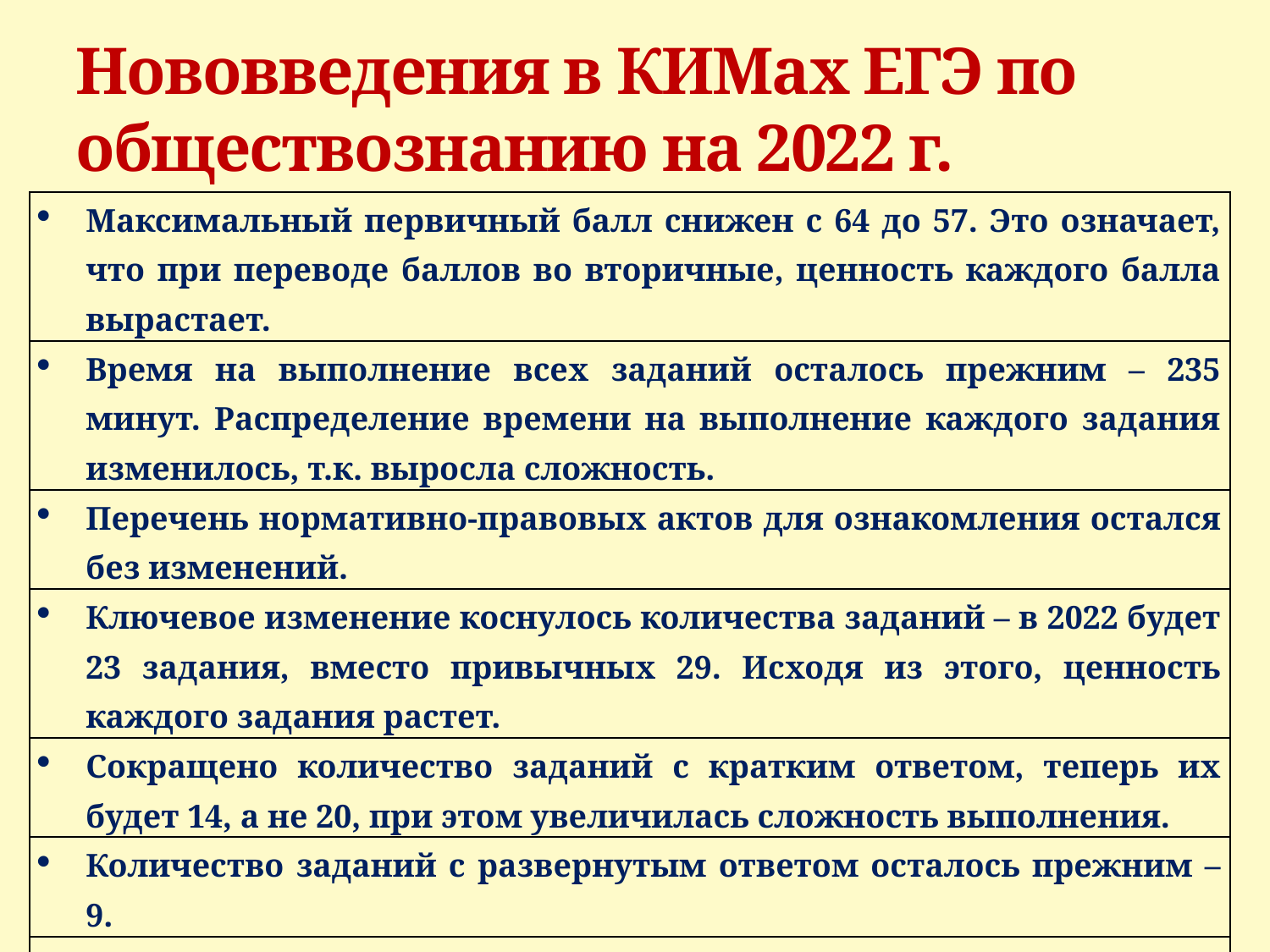

# Нововведения в КИМах ЕГЭ по обществознанию на 2022 г.
| Максимальный первичный балл снижен с 64 до 57. Это означает, что при переводе баллов во вторичные, ценность каждого балла вырастает. |
| --- |
| Время на выполнение всех заданий осталось прежним – 235 минут. Распределение времени на выполнение каждого задания изменилось, т.к. выросла сложность. |
| Перечень нормативно-правовых актов для ознакомления остался без изменений. |
| Ключевое изменение коснулось количества заданий – в 2022 будет 23 задания, вместо привычных 29. Исходя из этого, ценность каждого задания растет. |
| Сокращено количество заданий с кратким ответом, теперь их будет 14, а не 20, при этом увеличилась сложность выполнения. |
| Количество заданий с развернутым ответом осталось прежним – 9. |
| Уровень сложности заданий в 2022 году: базовый – 7 (ранее 12), повышенный (без изменений), высокий 6 (ранее 7). |
| Уровень сложности заданий в 2022 году: базовый – 7 (ранее 12), повышенный (без изменений), высокий 6 (ранее 7). |